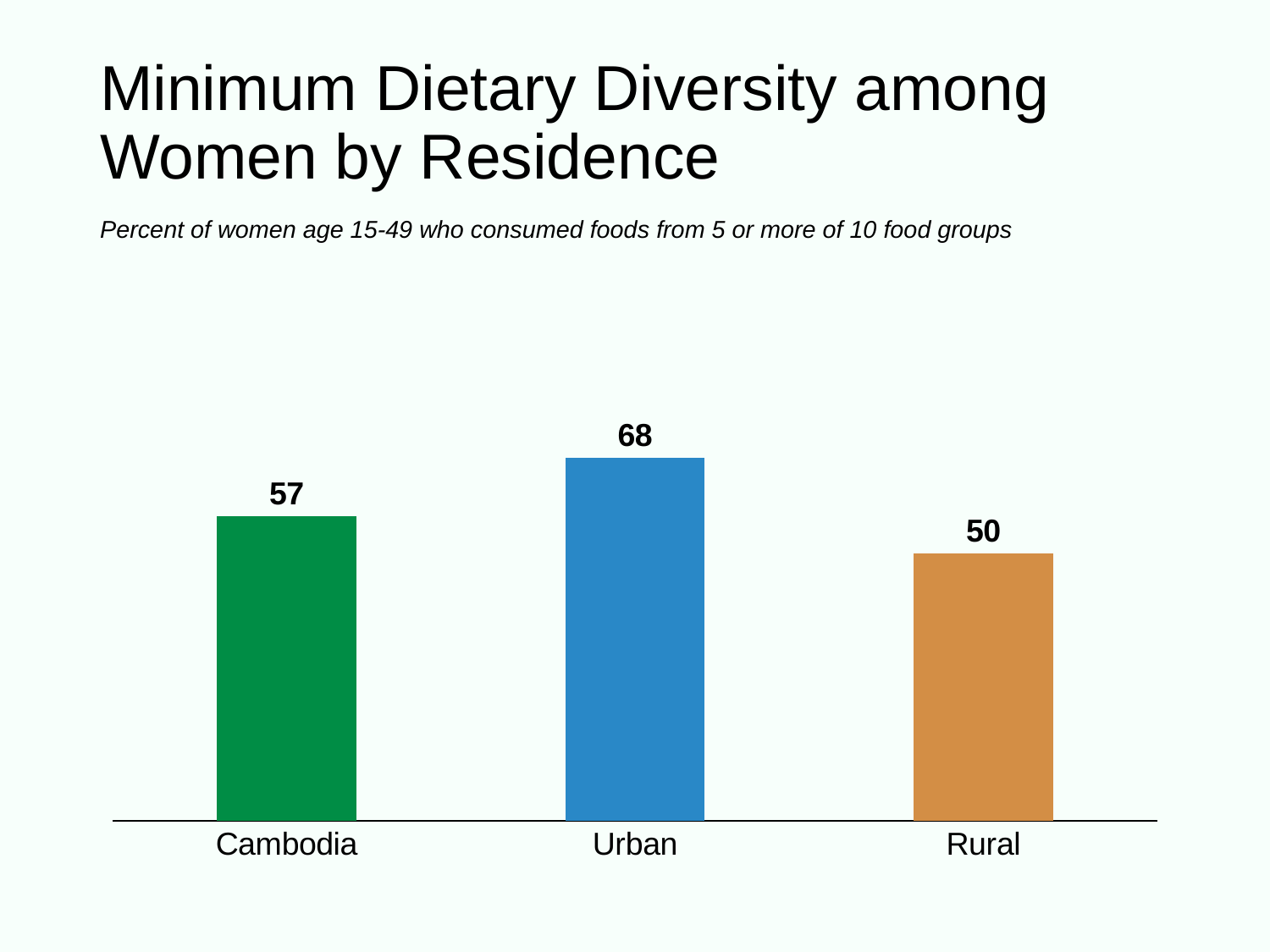

# Minimum Dietary Diversity among Women by Residence
Percent of women age 15-49 who consumed foods from 5 or more of 10 food groups

### Chart

| Category | Cambodia |
|---|---|
| Cambodia | 57.0 |
| Urban | 68.0 |
| Rural | 50.0 |